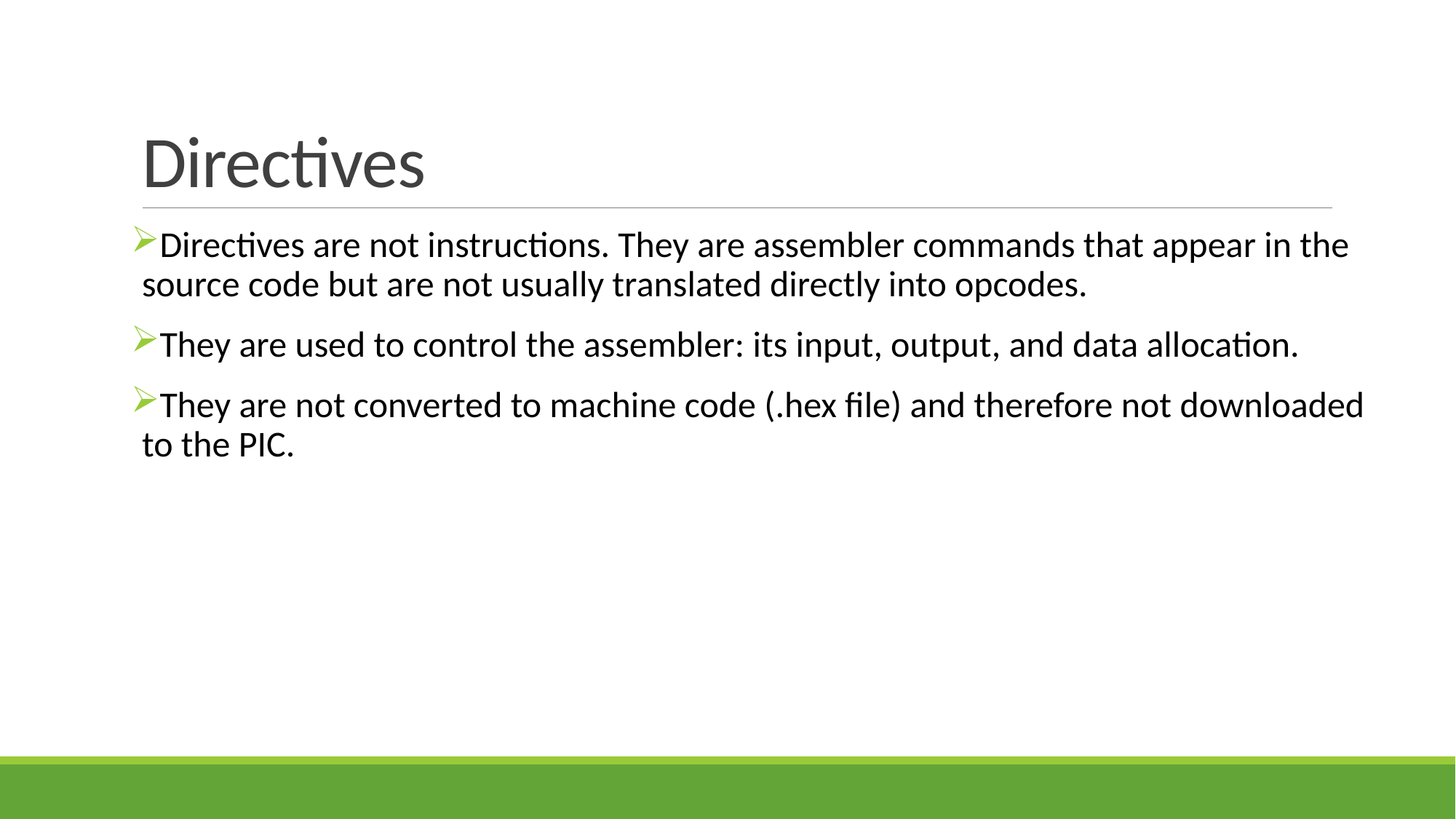

# Directives
Directives are not instructions. They are assembler commands that appear in the source code but are not usually translated directly into opcodes.
They are used to control the assembler: its input, output, and data allocation.
They are not converted to machine code (.hex file) and therefore not downloaded to the PIC.